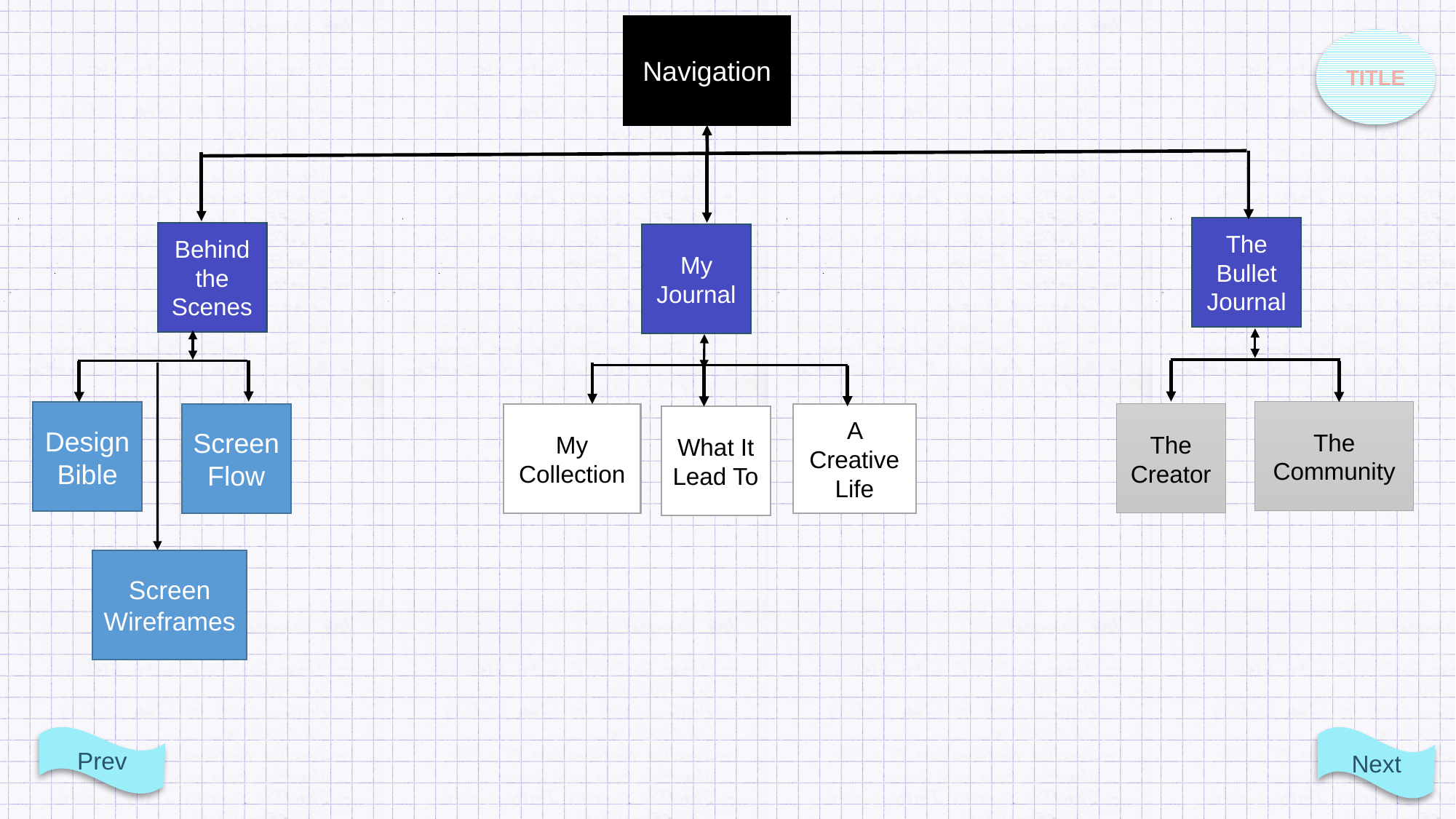

Navigation
TITLE
The Bullet Journal
Behind the Scenes
My Journal
The Community
Design Bible
Screen Flow
My Collection
A Creative Life
The Creator
What It Lead To
Screen Wireframes
Prev
Next